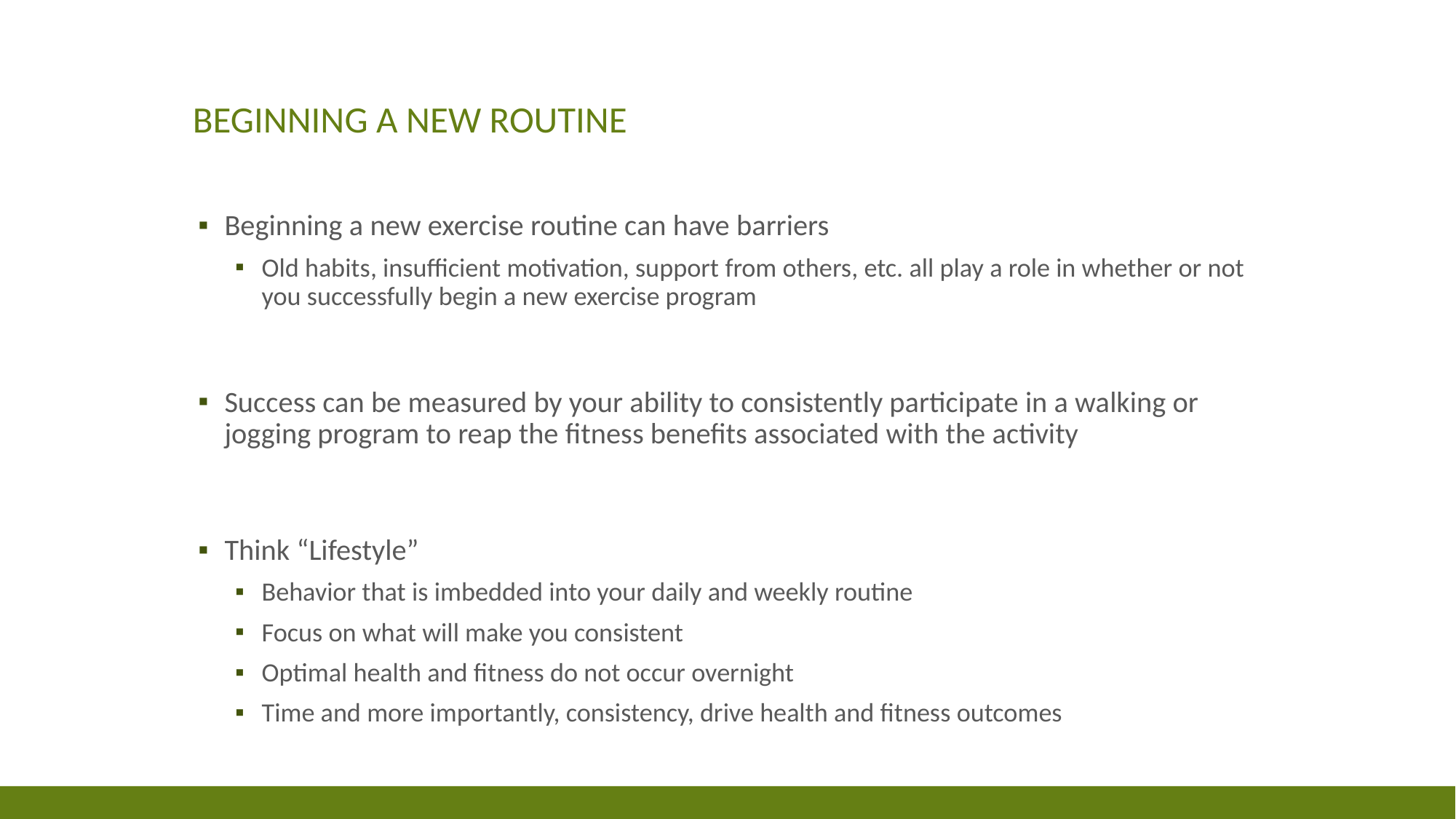

# beginning A NEW ROUTINE
Beginning a new exercise routine can have barriers
Old habits, insufficient motivation, support from others, etc. all play a role in whether or not you successfully begin a new exercise program

Success can be measured by your ability to consistently participate in a walking or jogging program to reap the fitness benefits associated with the activity

Think “Lifestyle”
Behavior that is imbedded into your daily and weekly routine
Focus on what will make you consistent
Optimal health and fitness do not occur overnight
Time and more importantly, consistency, drive health and fitness outcomes